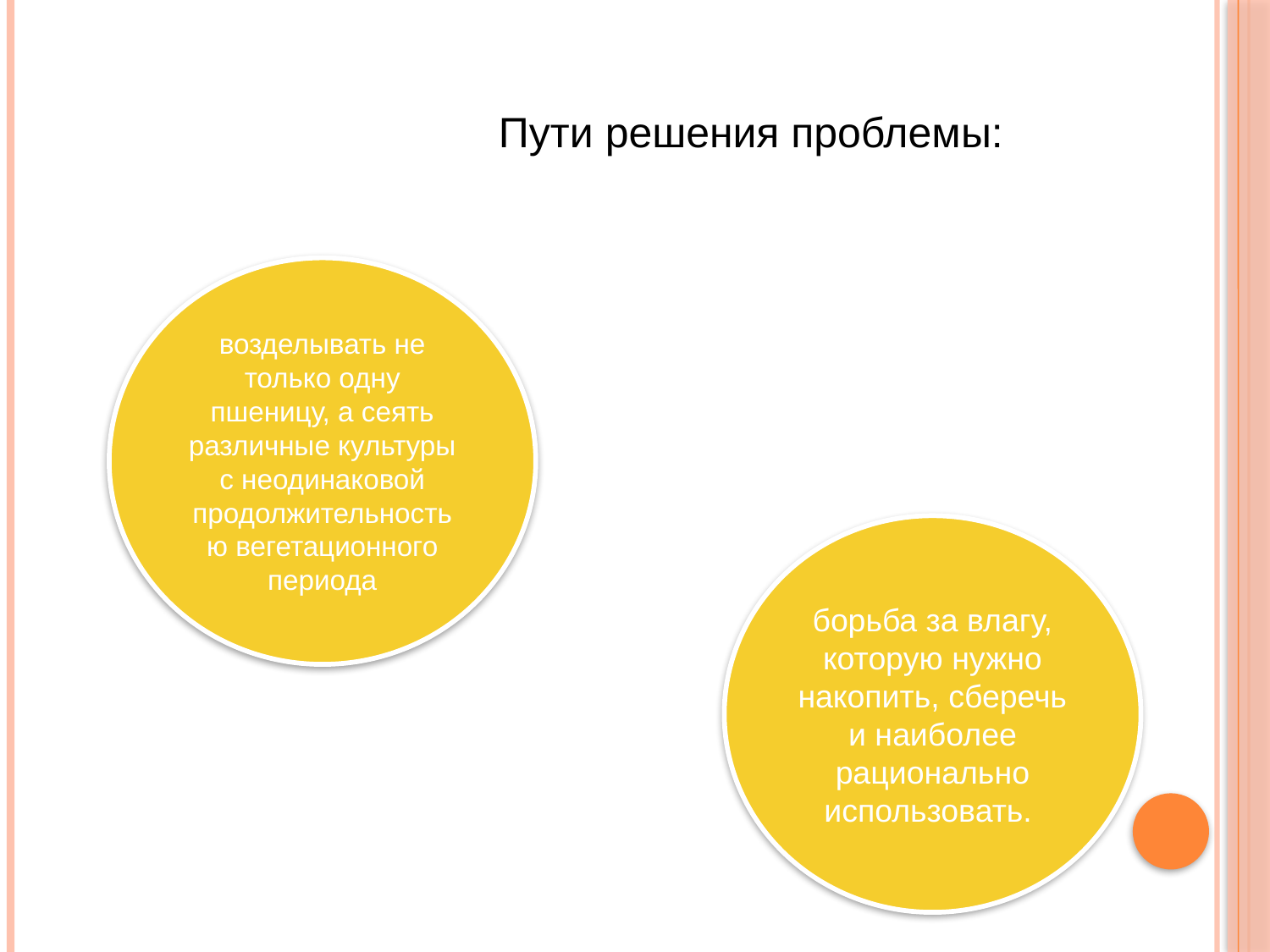

Пути решения проблемы:
возделывать не только одну пшеницу, а сеять различные культуры с неодинаковой продолжительностью вегетационного периода
борьба за влагу, которую нужно накопить, сберечь и наиболее рационально использовать.